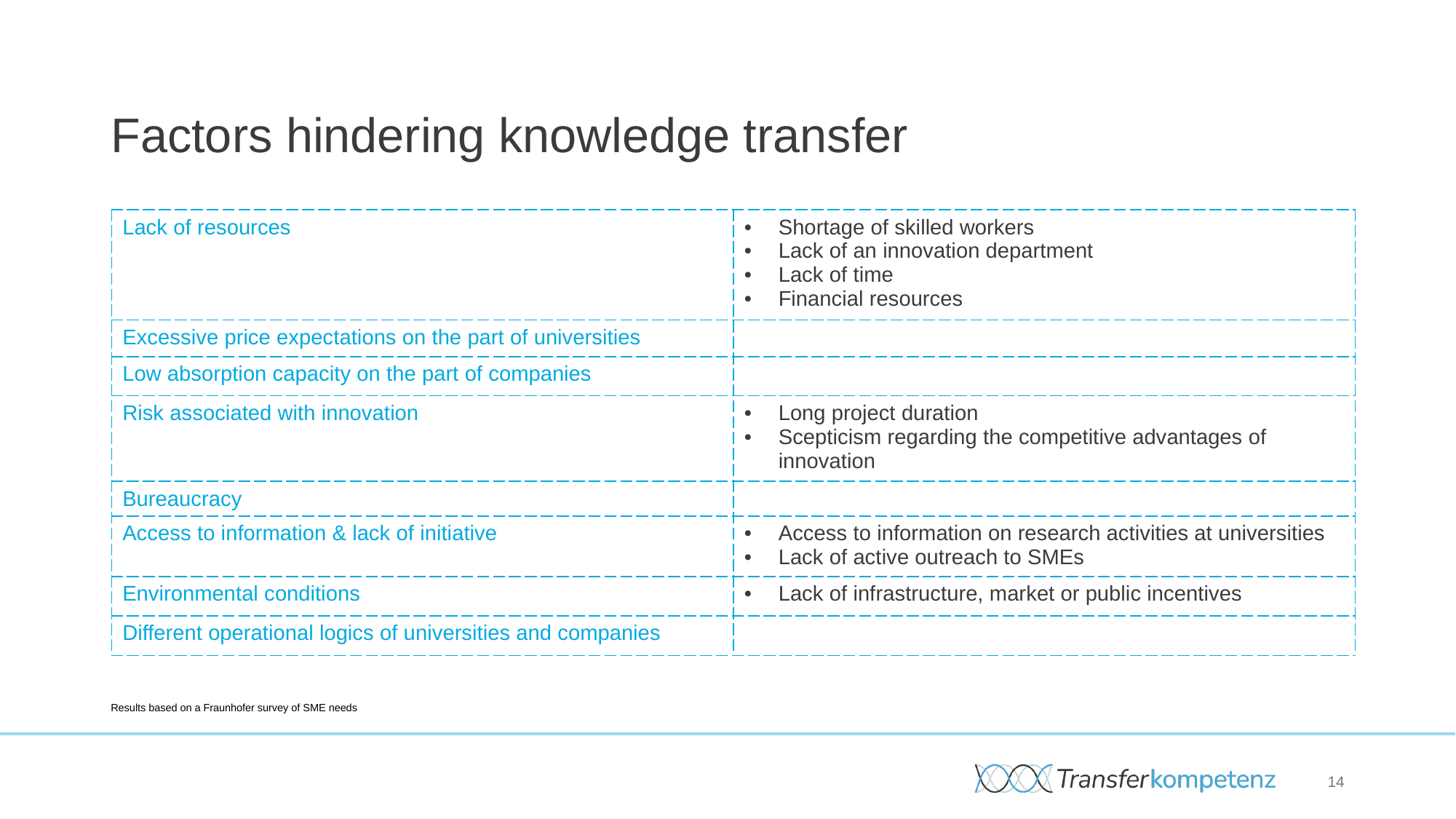

# Factors hindering knowledge transfer
| Lack of resources | Shortage of skilled workers Lack of an innovation department Lack of time Financial resources |
| --- | --- |
| Excessive price expectations on the part of universities |  |
| Low absorption capacity on the part of companies |  |
| Risk associated with innovation | Long project duration Scepticism regarding the competitive advantages of innovation |
| Bureaucracy |  |
| Access to information & lack of initiative | Access to information on research activities at universities Lack of active outreach to SMEs |
| Environmental conditions | Lack of infrastructure, market or public incentives |
| Different operational logics of universities and companies |  |
Results based on a Fraunhofer survey of SME needs
14